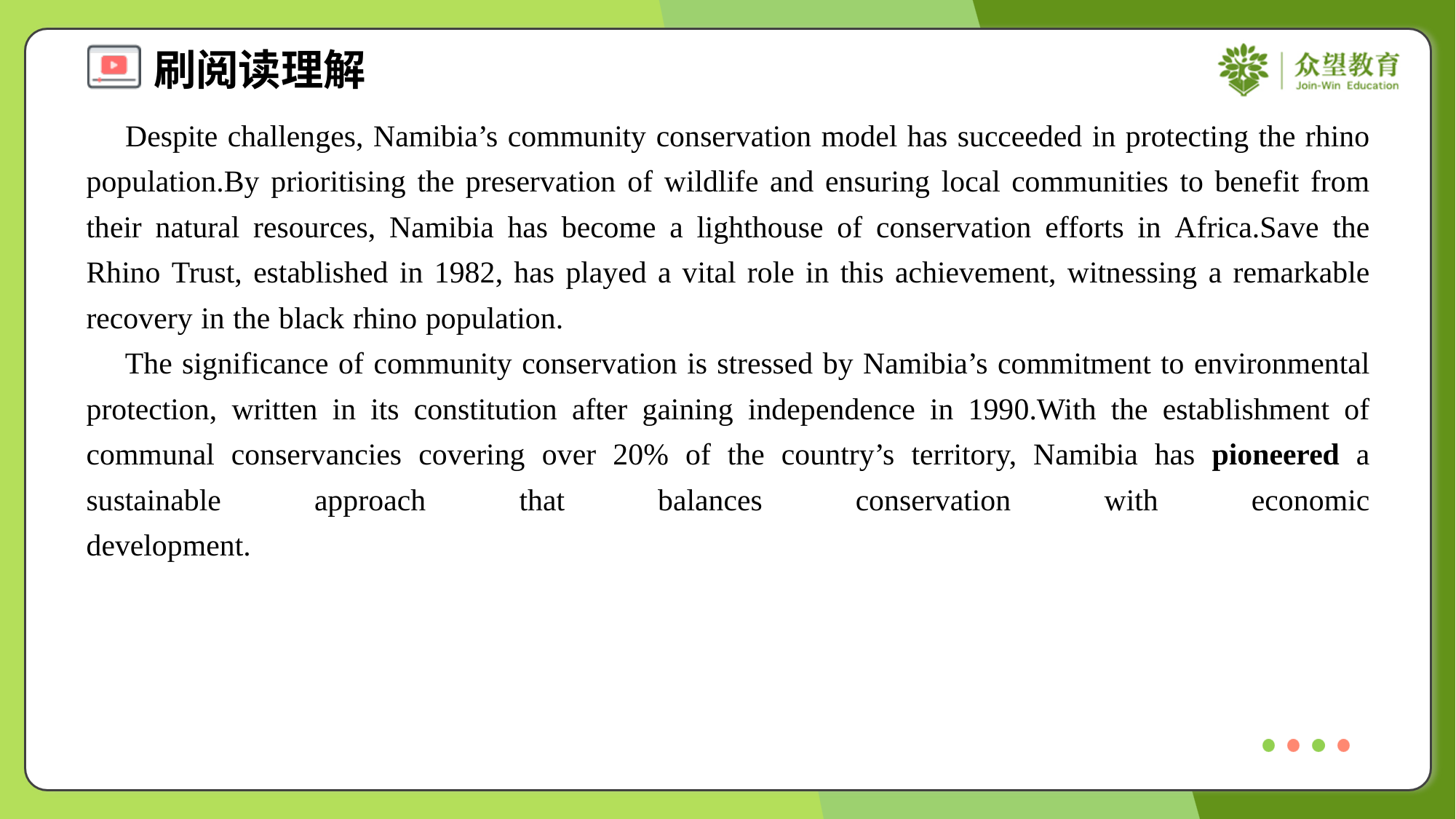

Despite challenges, Namibia’s community conservation model has succeeded in protecting the rhino population.By prioritising the preservation of wildlife and ensuring local communities to benefit from their natural resources, Namibia has become a lighthouse of conservation efforts in Africa.Save the Rhino Trust, established in 1982, has played a vital role in this achievement, witnessing a remarkable recovery in the black rhino population.
    The significance of community conservation is stressed by Namibia’s commitment to environmental protection, written in its constitution after gaining independence in 1990.With the establishment of communal conservancies covering over 20% of the country’s territory, Namibia has pioneered a sustainable approach that balances conservation with economic development.#5